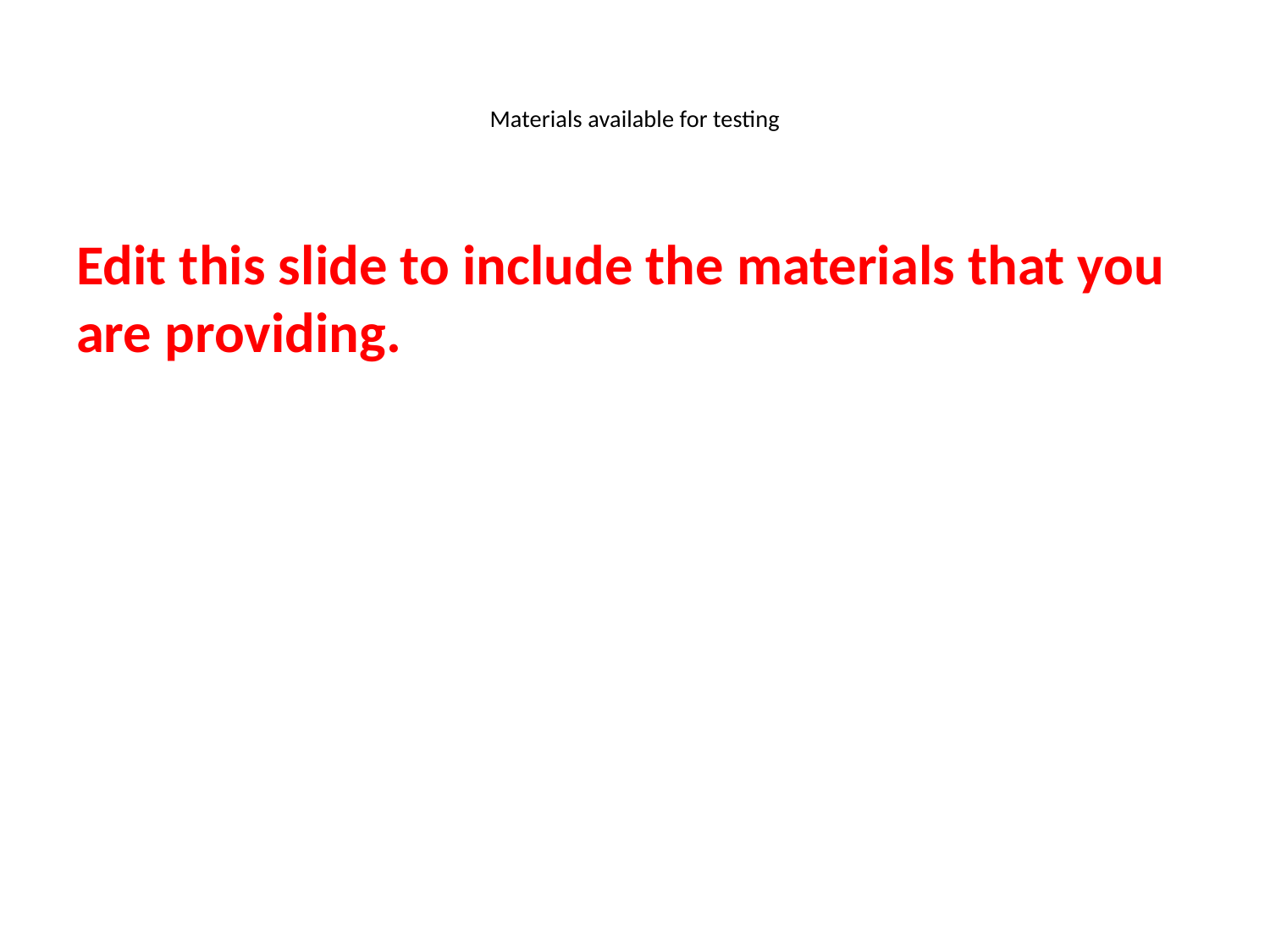

# Materials available for testing
Edit this slide to include the materials that you are providing.